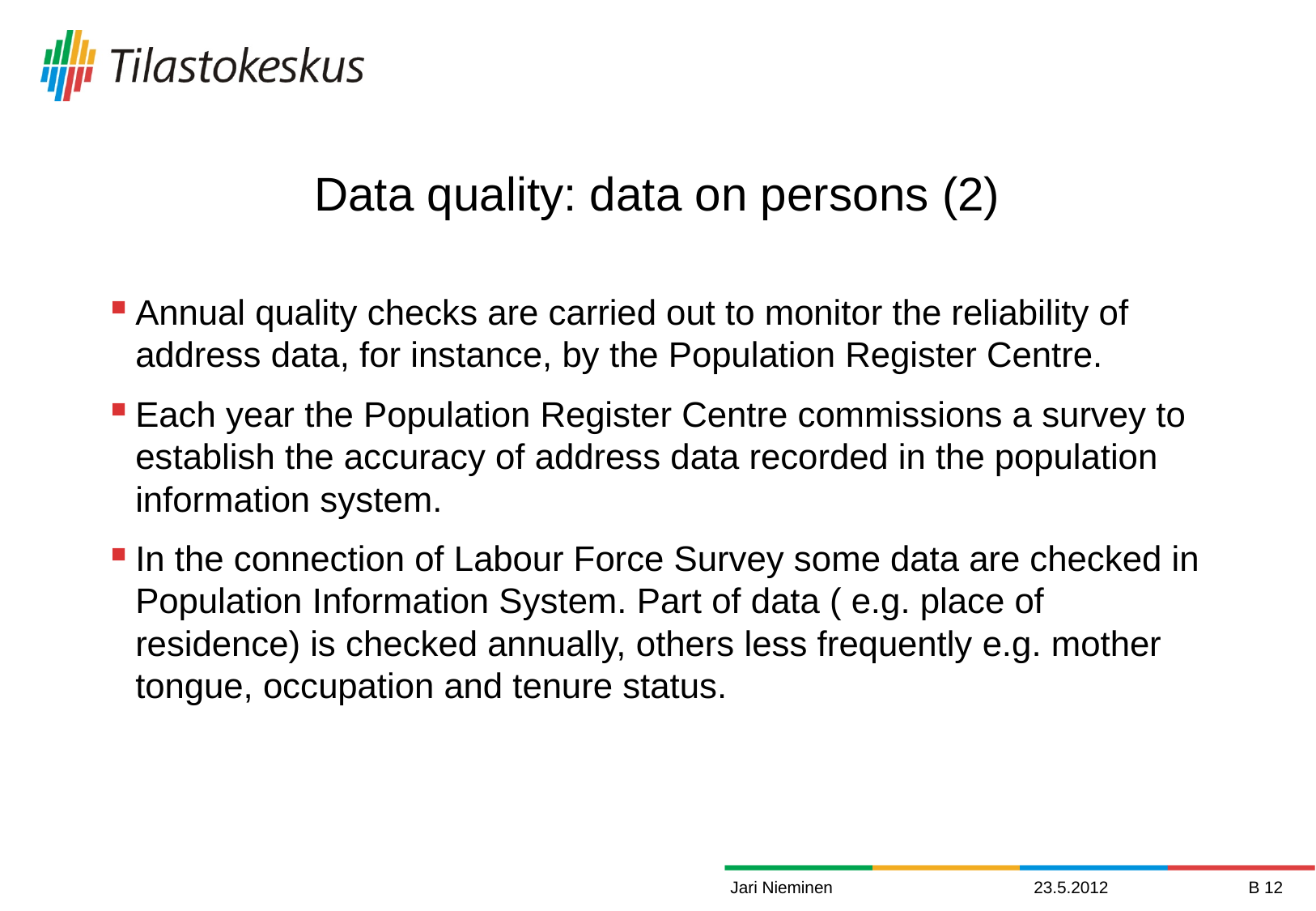

Data quality: data on persons (2)
Annual quality checks are carried out to monitor the reliability of address data, for instance, by the Population Register Centre.
Each year the Population Register Centre commissions a survey to establish the accuracy of address data recorded in the population information system.
In the connection of Labour Force Survey some data are checked in Population Information System. Part of data ( e.g. place of residence) is checked annually, others less frequently e.g. mother tongue, occupation and tenure status.
Jari Nieminen
23.5.2012
B 12